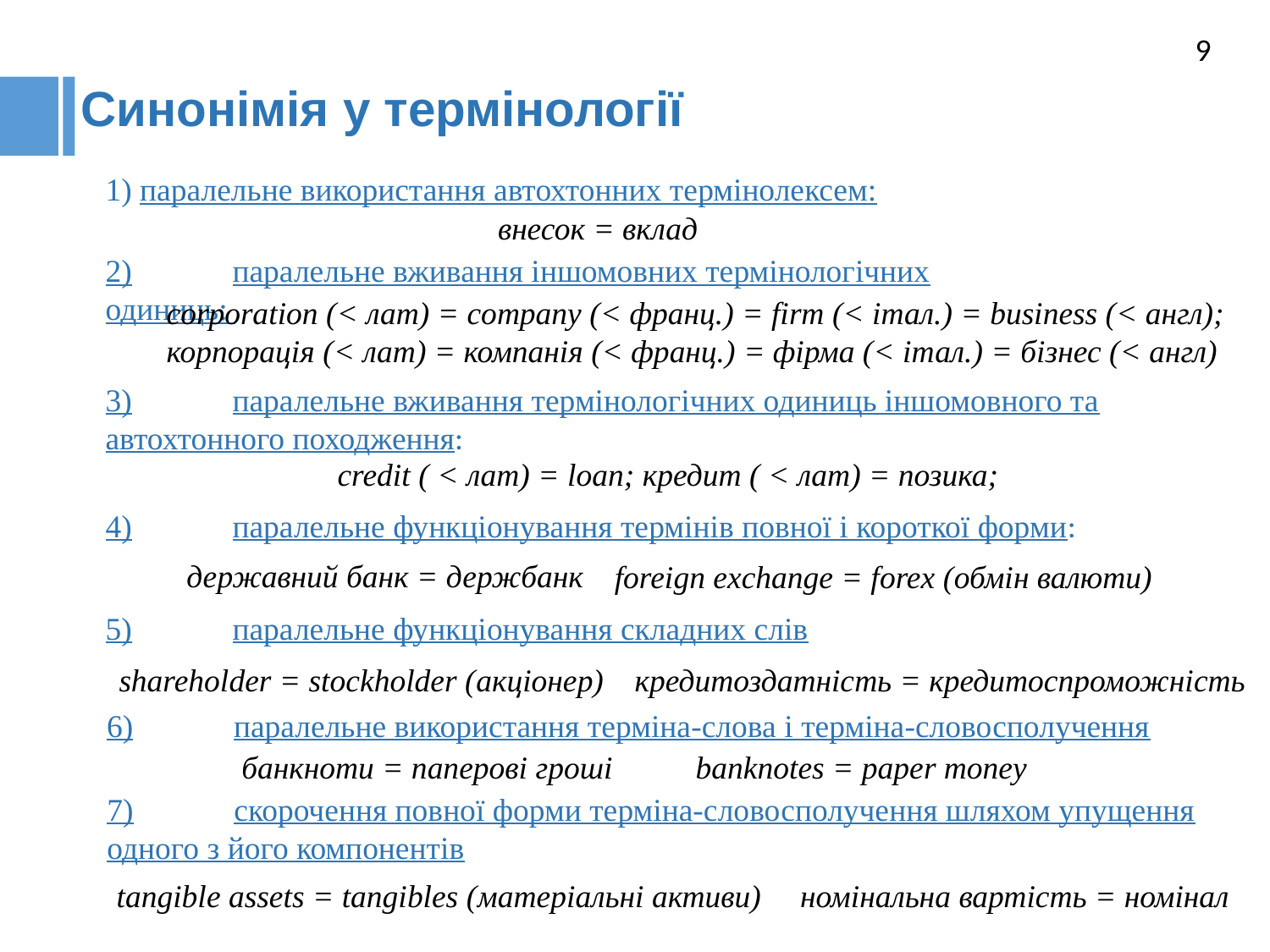

9
Синонімія у термінології
1) паралельне використання автохтонних термінолексем:
внесок = вклад
2)	паралельне вживання іншомовних термінологічних одиниць:
corporation (< лат) = company (< франц.) = firm (< італ.) = business (< англ);
корпорація (< лат) = компанія (< франц.) = фірма (< італ.) = бізнес (< англ)
3)	паралельне вживання термінологічних одиниць іншомовного та автохтонного походження:
credit ( < лат) = loan; кредит ( < лат) = позика;
4)	паралельне функціонування термінів повної і короткої форми:
державний банк = держбанк
foreign exchange = forex (обмін валюти)
5)	паралельне функціонування складних слів
shareholder = stockholder (акціонер)
кредитоздатність = кредитоспроможність
6)	паралельне використання терміна-слова і терміна-словосполучення
банкноти = паперові гроші
banknotes = paper money
7)	скорочення повної форми терміна-словосполучення шляхом упущення одного з його компонентів
номінальна вартість = номінал
tangible assets = tangibles (матеріальні активи)